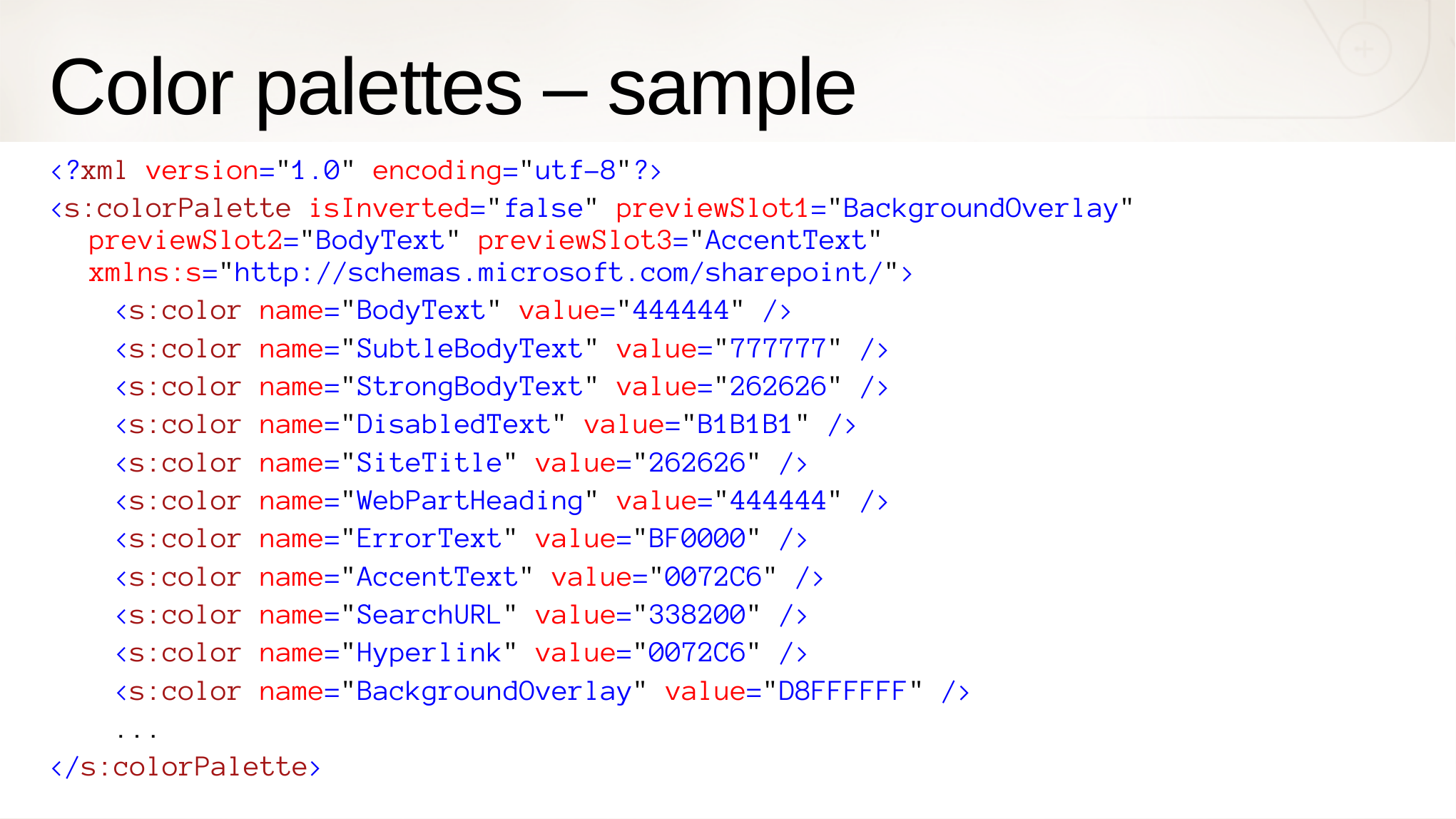

# Color palettes – sample
<?xml version="1.0" encoding="utf-8"?>
<s:colorPalette isInverted="false" previewSlot1="BackgroundOverlay" previewSlot2="BodyText" previewSlot3="AccentText" xmlns:s="http://schemas.microsoft.com/sharepoint/">
    <s:color name="BodyText" value="444444" />
    <s:color name="SubtleBodyText" value="777777" />
    <s:color name="StrongBodyText" value="262626" />
    <s:color name="DisabledText" value="B1B1B1" />
    <s:color name="SiteTitle" value="262626" />
    <s:color name="WebPartHeading" value="444444" />
    <s:color name="ErrorText" value="BF0000" />
    <s:color name="AccentText" value="0072C6" />
    <s:color name="SearchURL" value="338200" />
    <s:color name="Hyperlink" value="0072C6" />
    <s:color name="BackgroundOverlay" value="D8FFFFFF" />
    ...
</s:colorPalette>